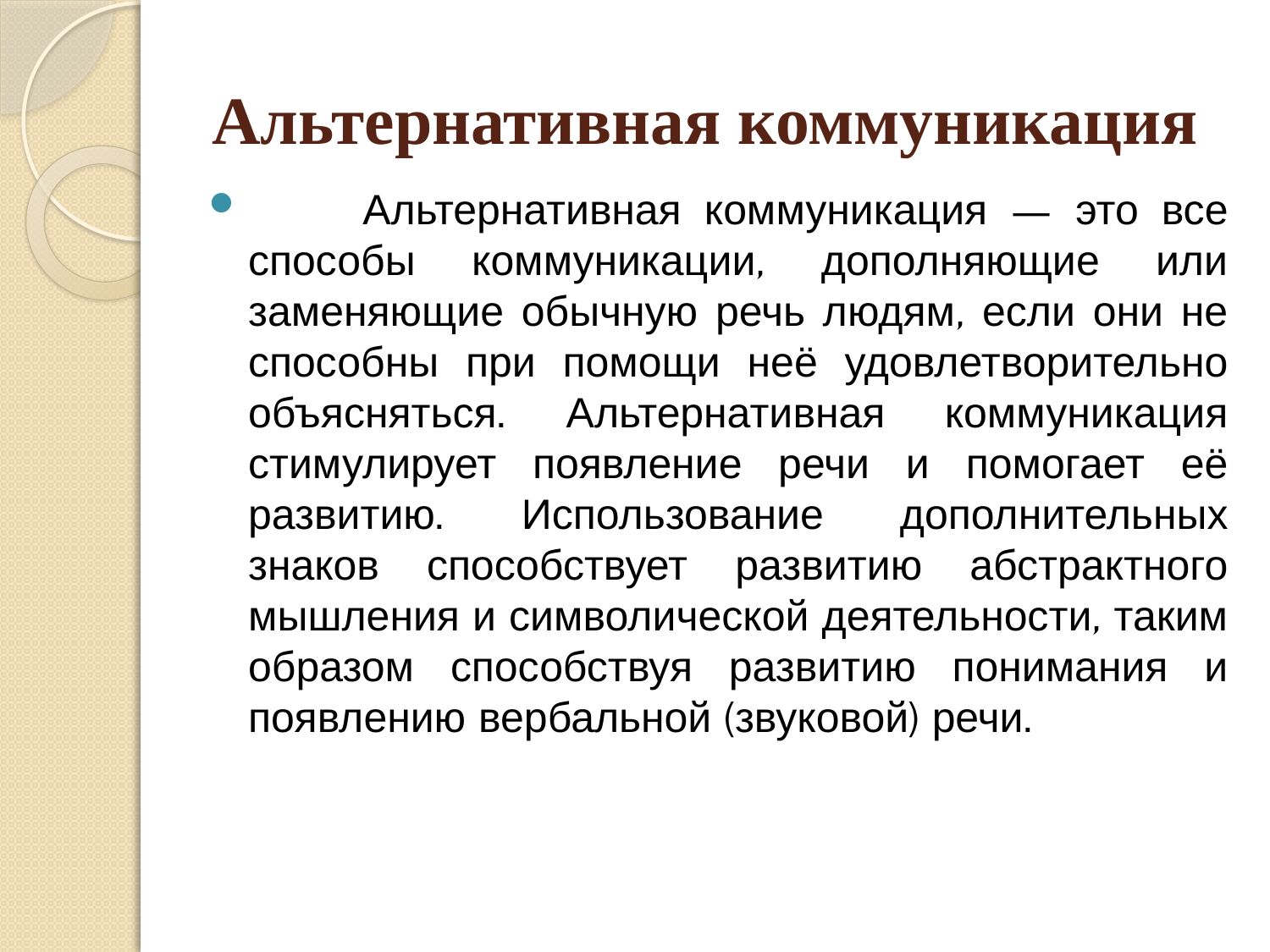

# Альтернативная коммуникация
     Альтернативная коммуникация — это все способы коммуникации, дополняющие или заменяющие обычную речь людям, если они не способны при помощи неё удовлетворительно объясняться. Альтернативная коммуникация стимулирует появление речи и помогает её развитию. Использование дополнительных знаков способствует развитию абстрактного мышления и символической деятельности, таким образом способствуя развитию понимания и появлению вербальной (звуковой) речи.